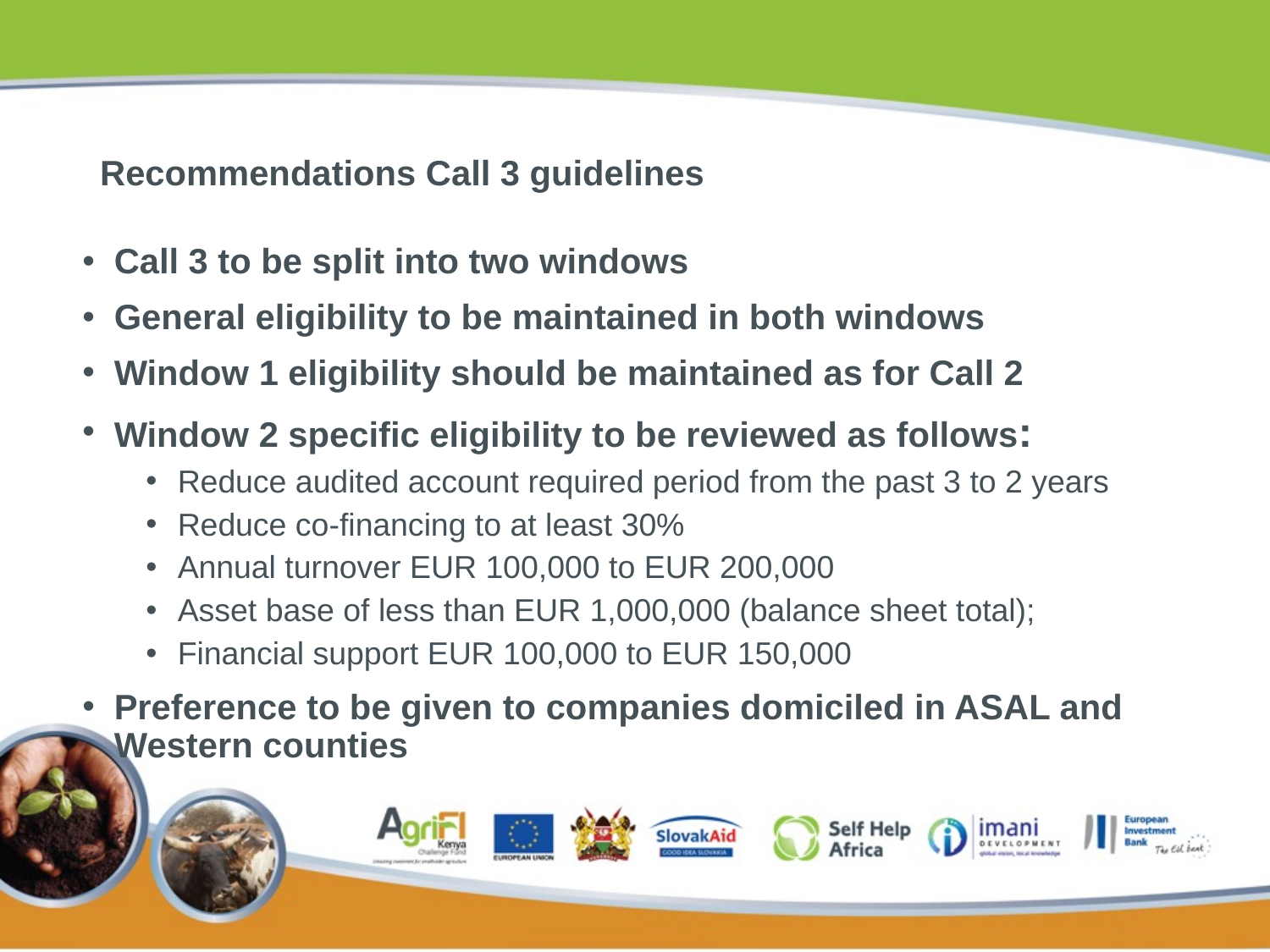

# Recommendations Call 3 guidelines
Call 3 to be split into two windows
General eligibility to be maintained in both windows
Window 1 eligibility should be maintained as for Call 2
Window 2 specific eligibility to be reviewed as follows:
Reduce audited account required period from the past 3 to 2 years
Reduce co-financing to at least 30%
Annual turnover EUR 100,000 to EUR 200,000
Asset base of less than EUR 1,000,000 (balance sheet total);
Financial support EUR 100,000 to EUR 150,000
Preference to be given to companies domiciled in ASAL and Western counties